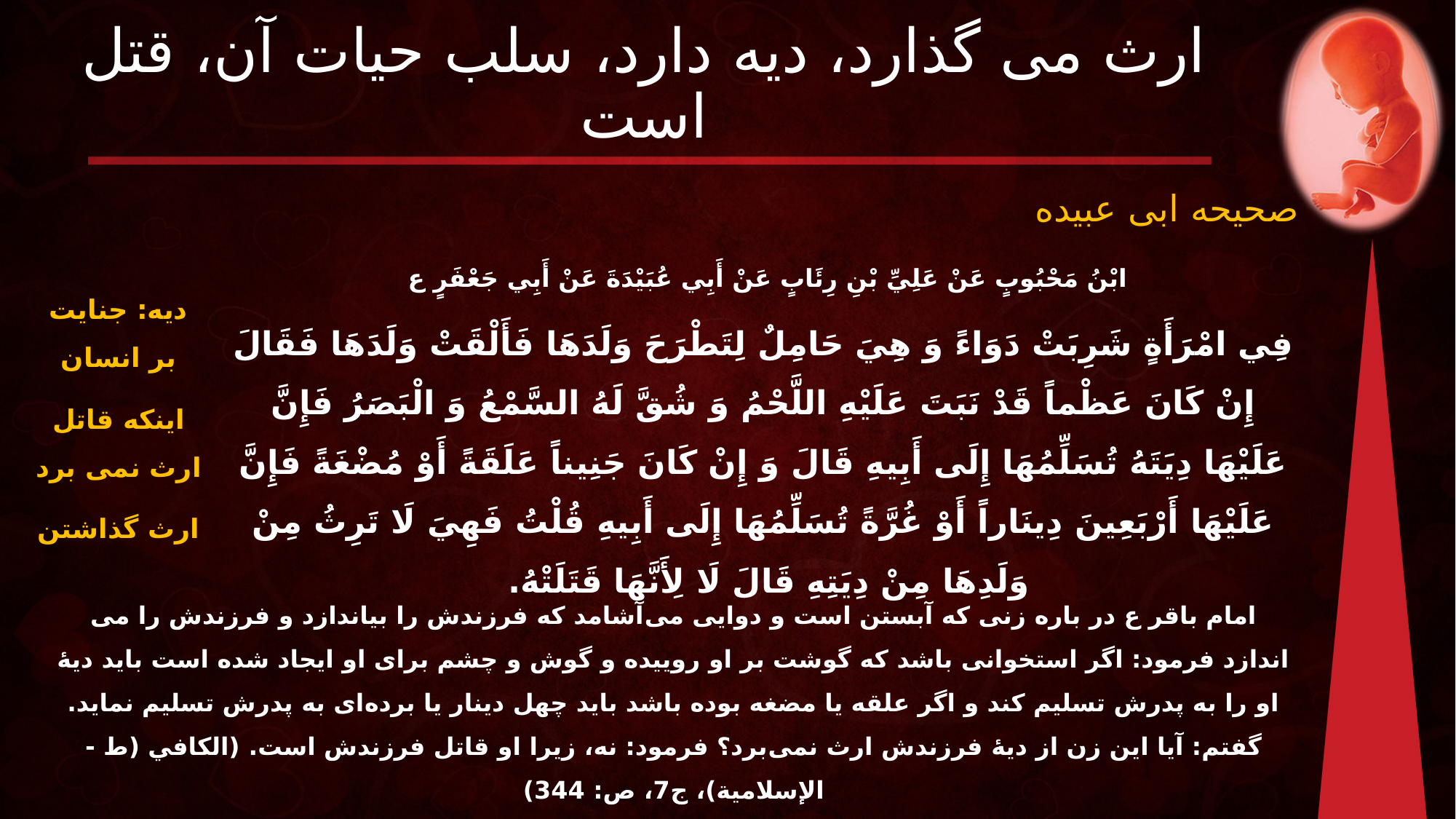

# ارث می گذارد، دیه دارد، سلب حیات آن، قتل است
صحیحه ابی عبیده
ابْنُ مَحْبُوبٍ عَنْ عَلِيِّ بْنِ رِئَابٍ عَنْ أَبِي عُبَيْدَةَ عَنْ أَبِي جَعْفَرٍ ع
فِي امْرَأَةٍ شَرِبَتْ دَوَاءً وَ هِيَ حَامِلٌ لِتَطْرَحَ وَلَدَهَا فَأَلْقَتْ وَلَدَهَا فَقَالَ إِنْ كَانَ عَظْماً قَدْ نَبَتَ عَلَيْهِ اللَّحْمُ وَ شُقَّ لَهُ السَّمْعُ وَ الْبَصَرُ فَإِنَّ عَلَيْهَا دِيَتَهُ تُسَلِّمُهَا إِلَى أَبِيهِ قَالَ وَ إِنْ كَانَ جَنِيناً عَلَقَةً أَوْ مُضْغَةً فَإِنَّ عَلَيْهَا أَرْبَعِينَ دِينَاراً أَوْ غُرَّةً تُسَلِّمُهَا إِلَى أَبِيهِ قُلْتُ فَهِيَ لَا تَرِثُ مِنْ وَلَدِهَا مِنْ دِيَتِهِ قَالَ لَا لِأَنَّهَا قَتَلَتْهُ.
دیه: جنایت بر انسان
اینکه قاتل ارث نمی برد
ارث گذاشتن
امام باقر ع در باره زنى كه آبستن است و دوايى مى‌آشامد كه فرزندش را بیاندازد و فرزندش را می اندازد فرمود: اگر استخوانى باشد كه گوشت بر او روييده و گوش و چشم براى او ايجاد شده است بايد ديۀ او را به پدرش تسليم كند و اگر علقه يا مضغه بوده باشد بايد چهل دينار يا برده‌اى به پدرش تسليم نمايد. گفتم: آيا اين زن از ديۀ فرزندش ارث نمى‌برد؟ فرمود: نه، زيرا او قاتل فرزندش است. (الكافي (ط - الإسلامية)، ج‏7، ص: 344)